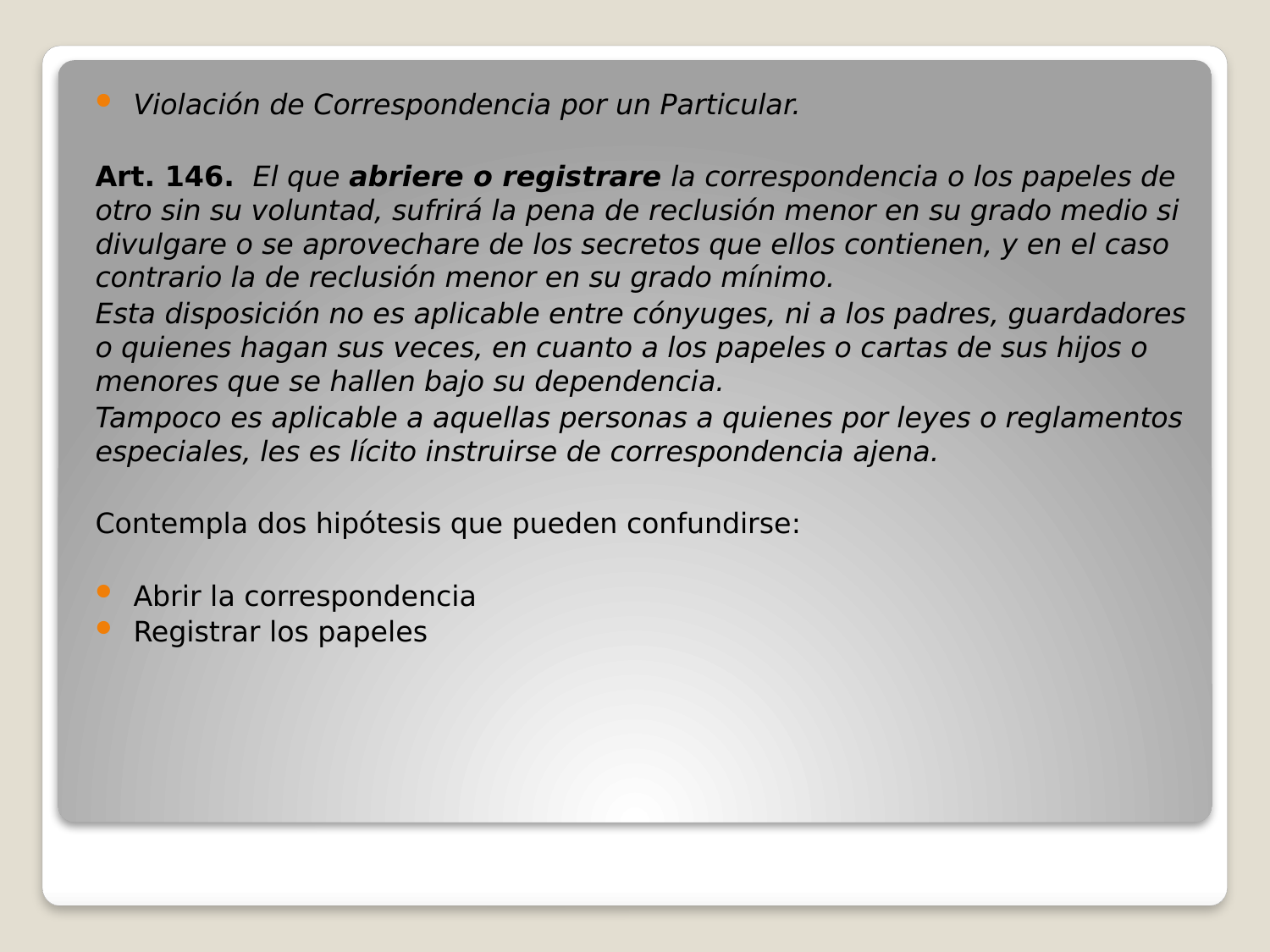

Violación de Correspondencia por un Particular.

Art. 146.  El que abriere o registrare la correspondencia o los papeles de otro sin su voluntad, sufrirá la pena de reclusión menor en su grado medio si divulgare o se aprovechare de los secretos que ellos contienen, y en el caso contrario la de reclusión menor en su grado mínimo.
Esta disposición no es aplicable entre cónyuges, ni a los padres, guardadores o quienes hagan sus veces, en cuanto a los papeles o cartas de sus hijos o menores que se hallen bajo su dependencia.
Tampoco es aplicable a aquellas personas a quienes por leyes o reglamentos especiales, les es lícito instruirse de correspondencia ajena.

Contempla dos hipótesis que pueden confundirse:

Abrir la correspondencia
Registrar los papeles

#